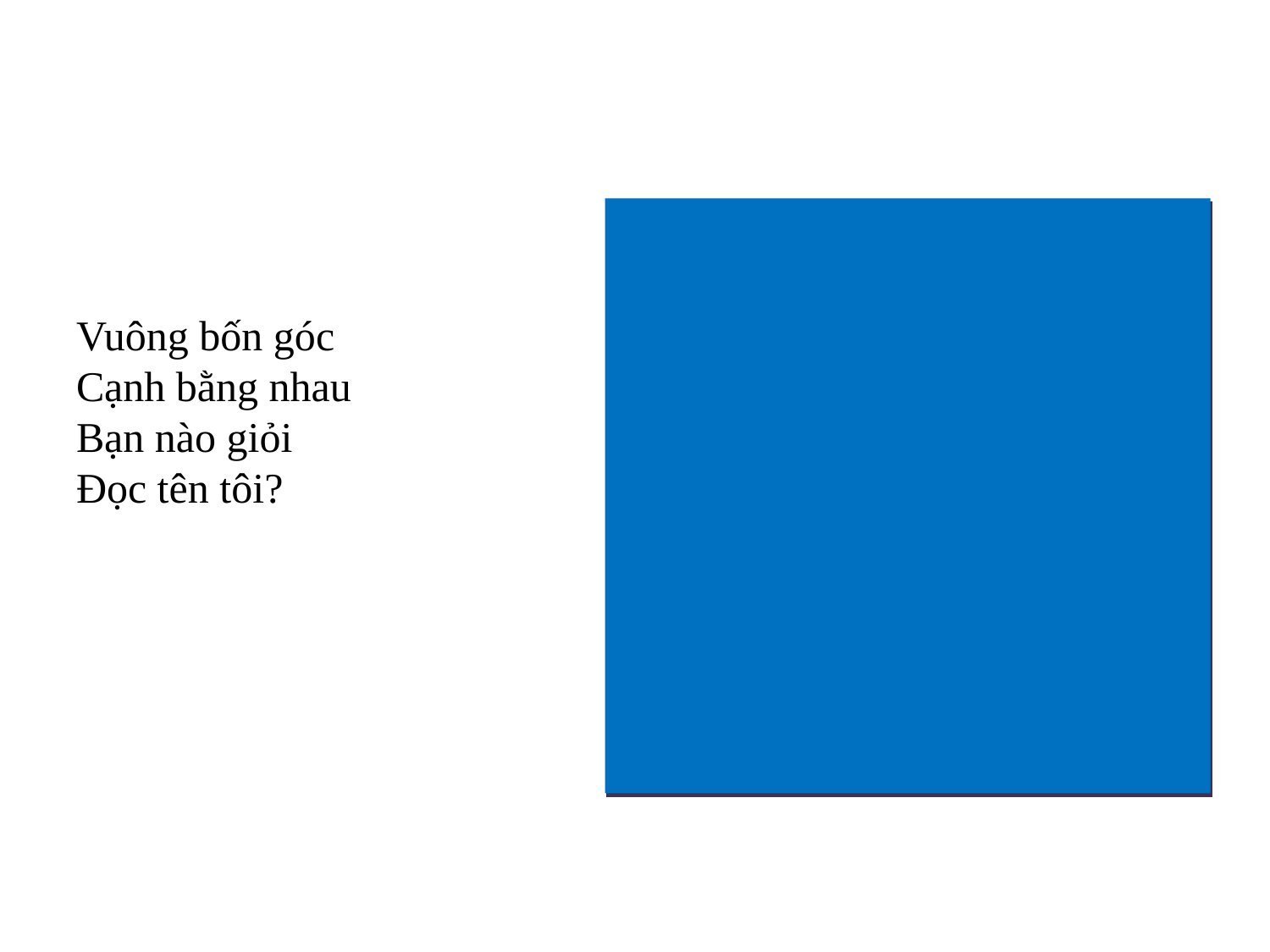

# Vuông bốn góc Cạnh bằng nhau Bạn nào giỏi Đọc tên tôi?